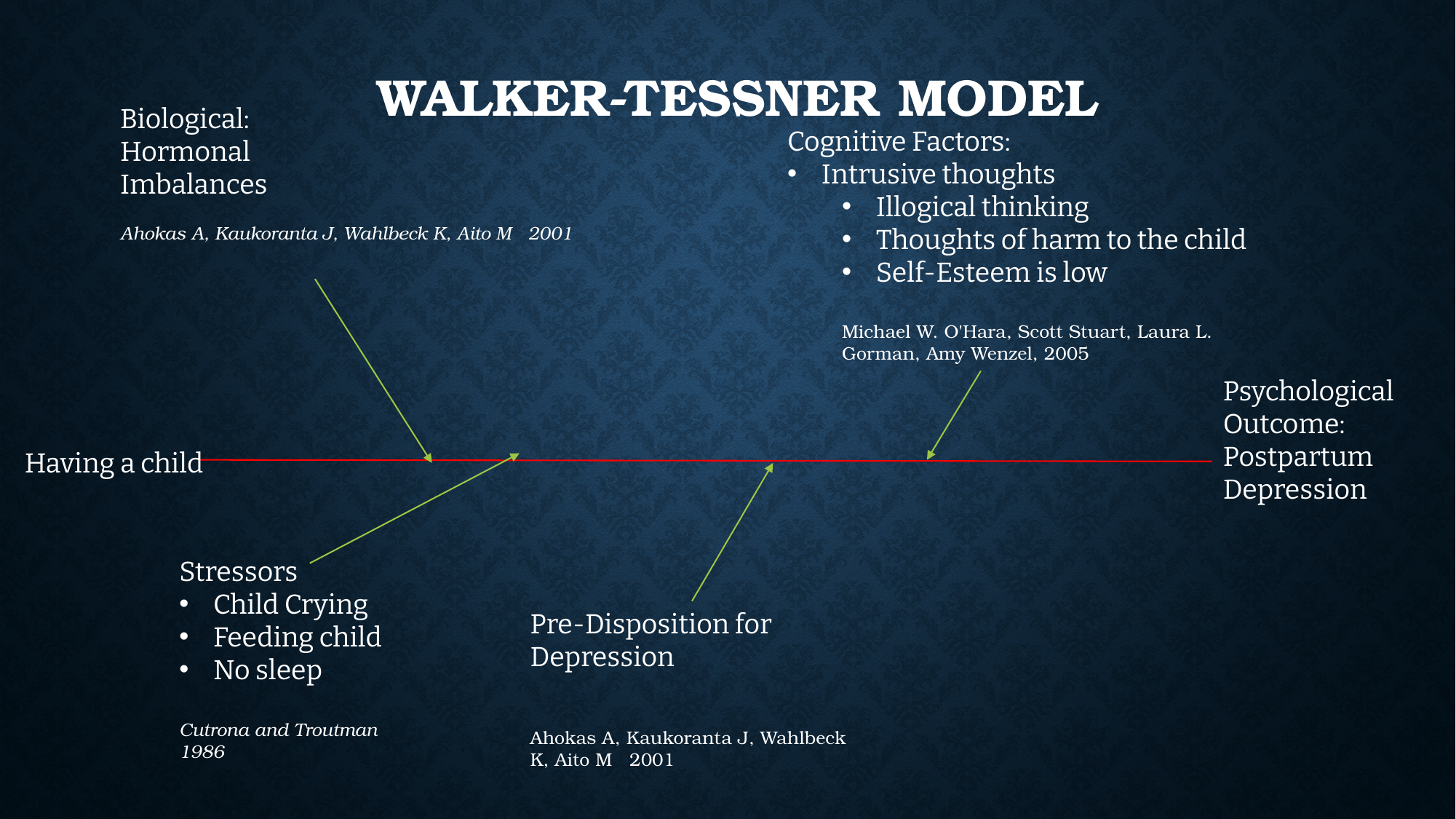

# Walker-Tessner Model
Biological:
Hormonal
Imbalances

Ahokas A, Kaukoranta J, Wahlbeck K, Aito M   2001

Cognitive Factors:
Intrusive thoughts
Illogical thinking
Thoughts of harm to the child
Self-Esteem is low

Michael W. O'Hara, Scott Stuart, Laura L. Gorman, Amy Wenzel, 2005
Psychological Outcome:
Postpartum Depression
Having a child
Stressors
Child Crying
Feeding child
No sleep

Cutrona and Troutman 1986
Pre-Disposition for Depression

Ahokas A, Kaukoranta J, Wahlbeck K, Aito M   2001